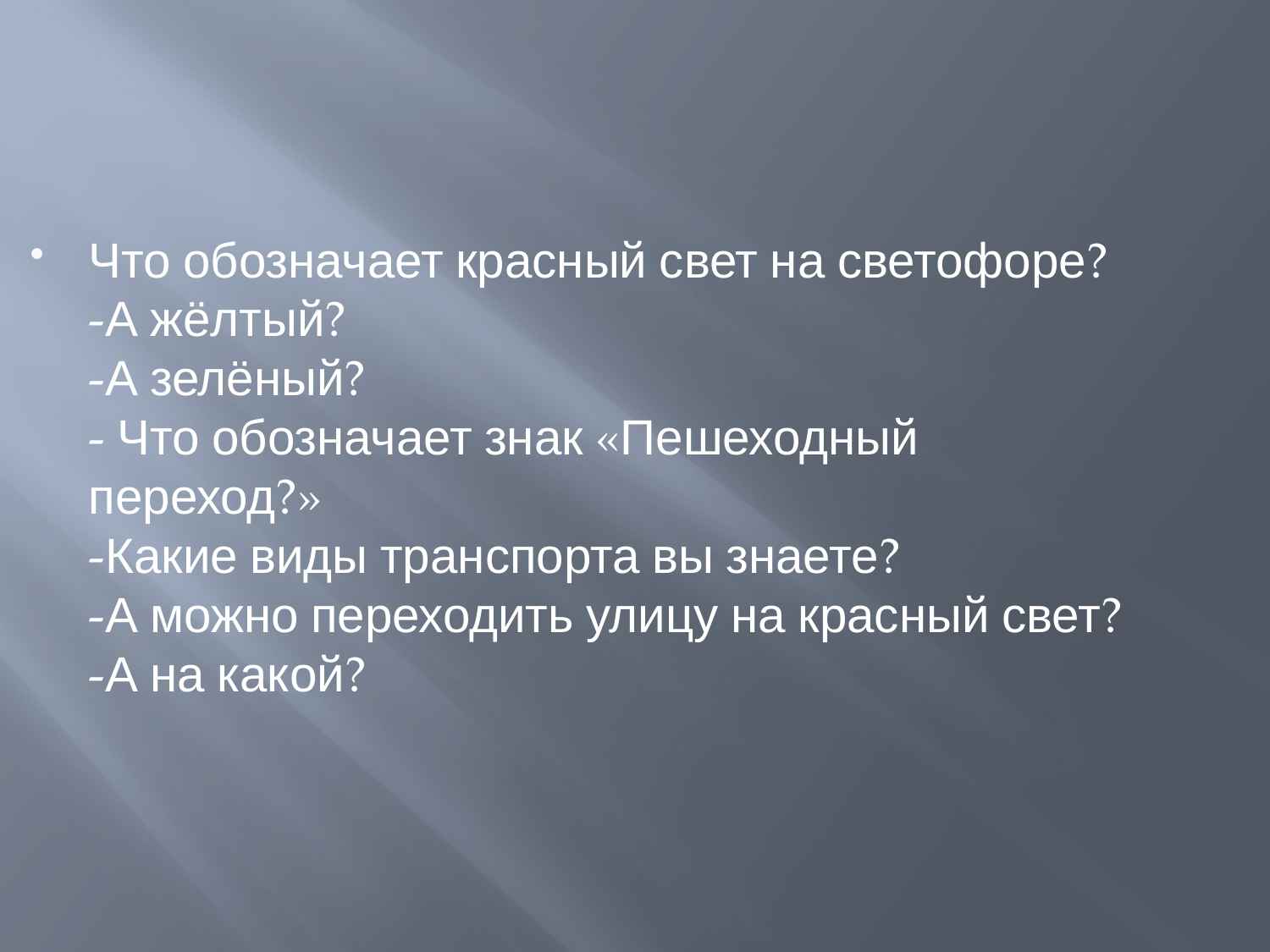

Что обозначает красный свет на светофоре?
-А жёлтый?
-А зелёный?
- Что обозначает знак «Пешеходный переход?»
-Какие виды транспорта вы знаете?
-А можно переходить улицу на красный свет?
-А на какой?